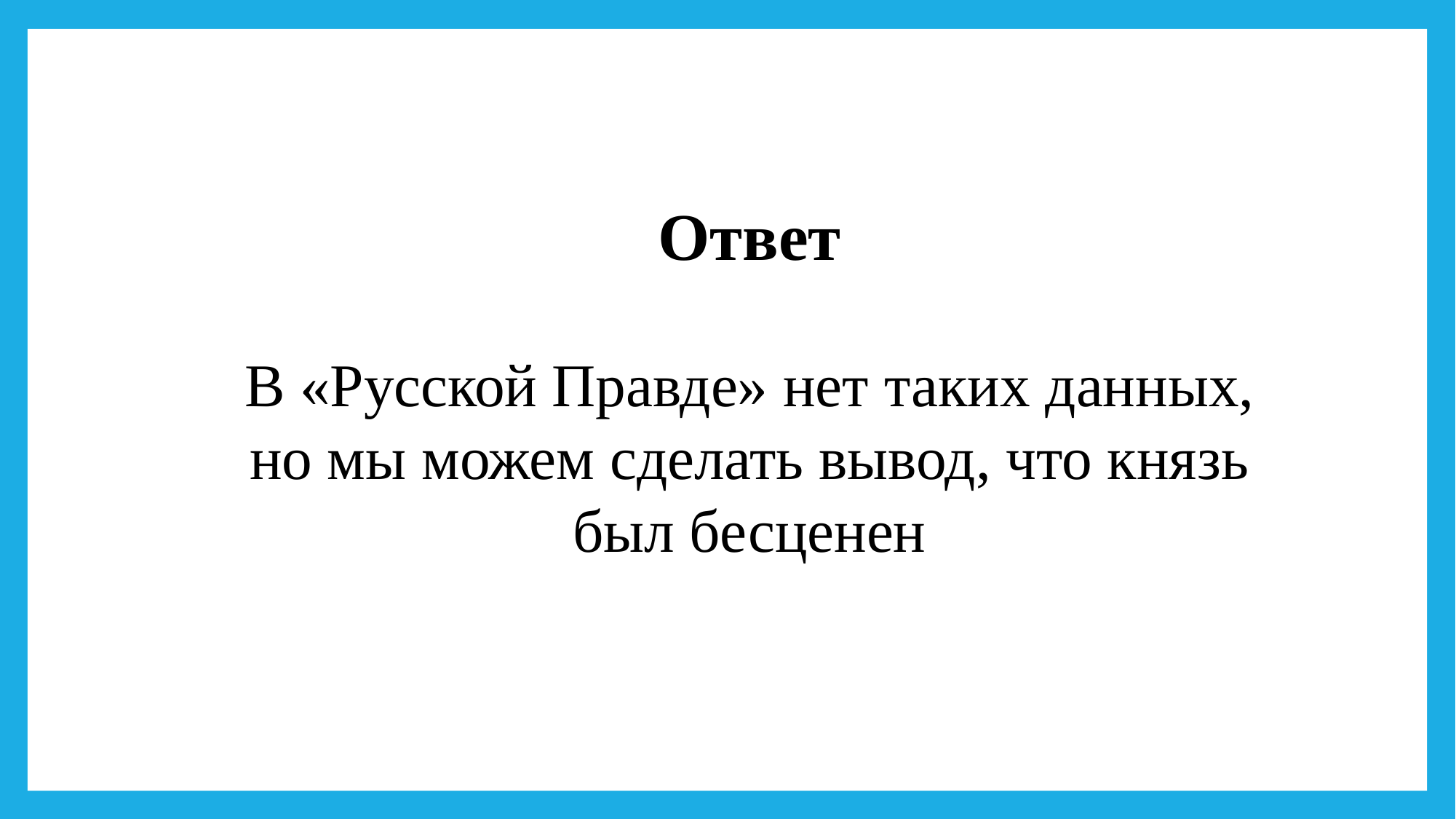

Ответ

В «Русской Правде» нет таких данных, но мы можем сделать вывод, что князь был бесценен